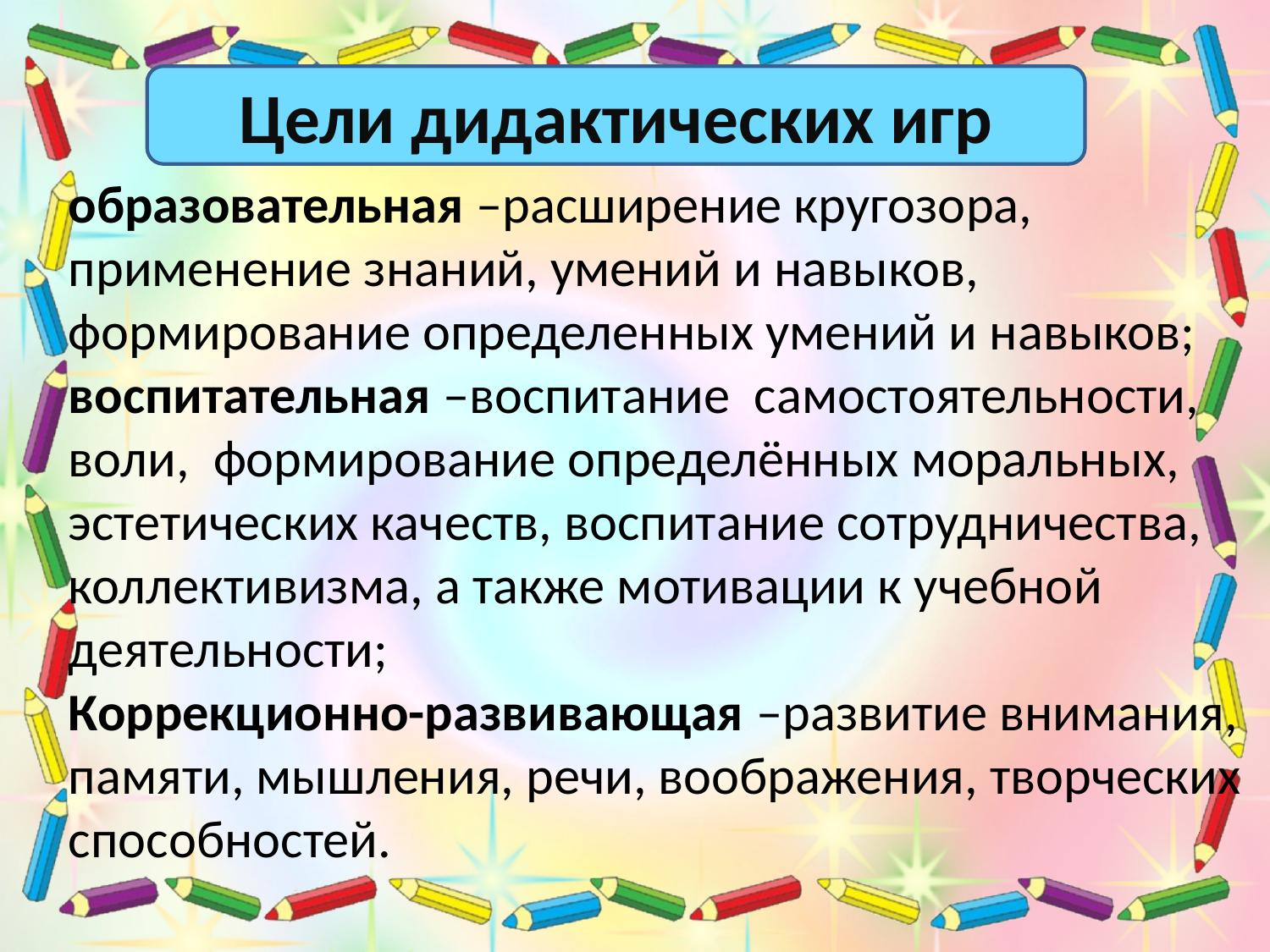

Цели дидактических игр
образовательная –расширение кругозора, применение знаний, умений и навыков, формирование определенных умений и навыков;
воспитательная –воспитание  самостоятельности,  воли,  формирование определённых моральных, эстетических качеств, воспитание сотрудничества, коллективизма, а также мотивации к учебной деятельности;
Коррекционно-развивающая –развитие внимания, памяти, мышления, речи, воображения, творческих способностей.